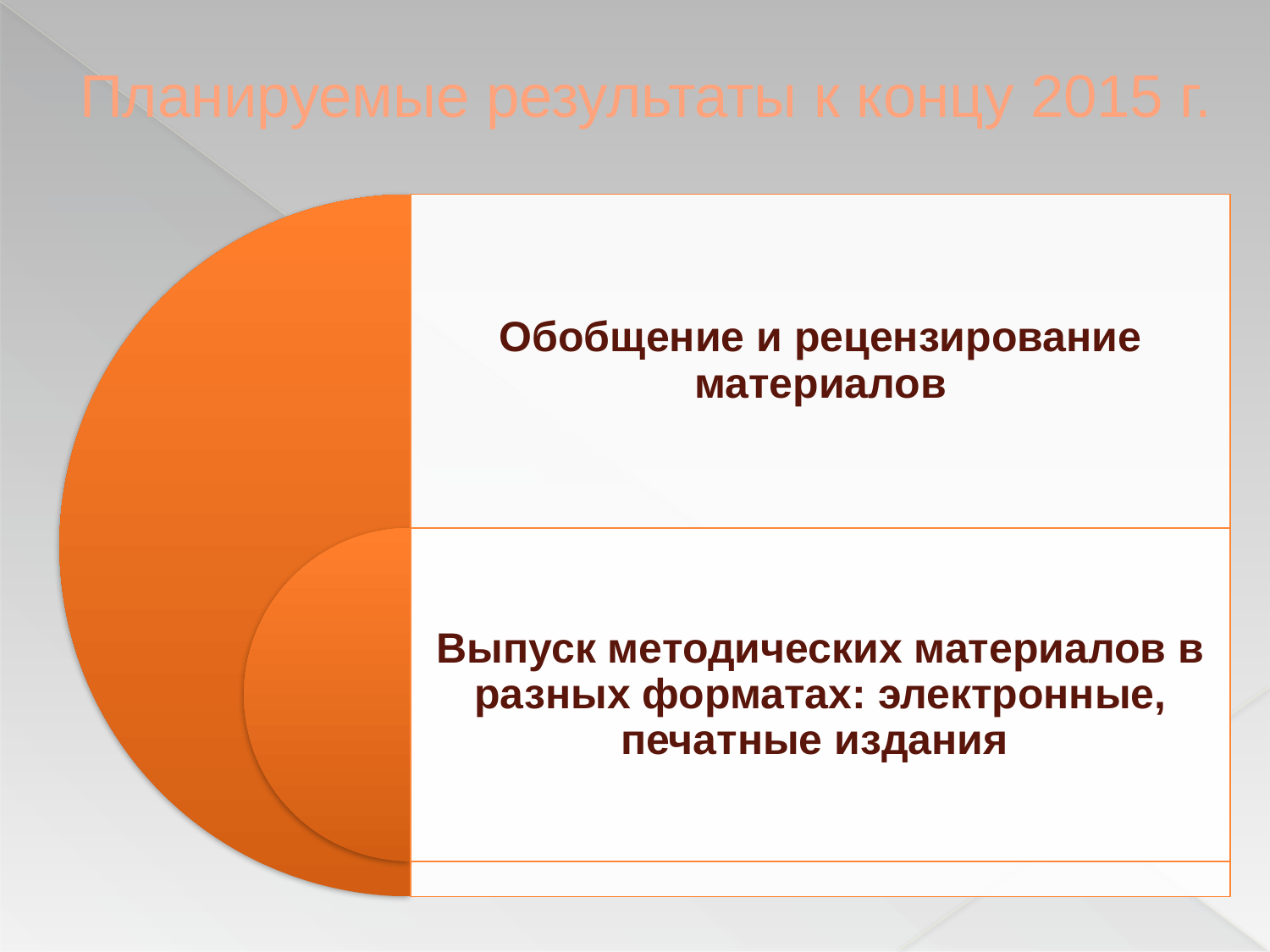

# Планируемые результаты к концу 2015 г.
Обобщение и рецензирование материалов
Выпуск методических материалов в разных форматах: электронные, печатные издания